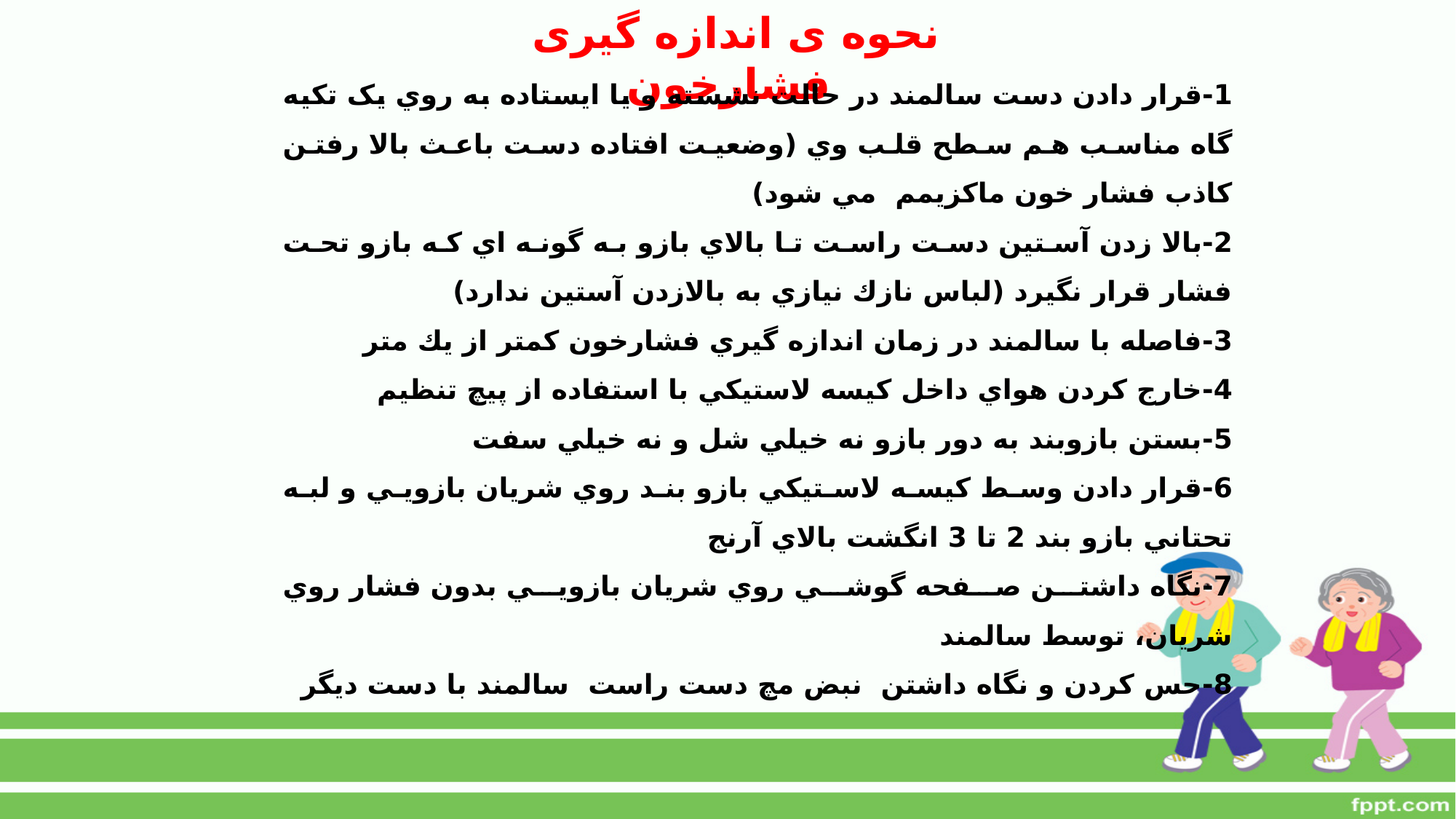

نحوه ی اندازه گیری فشارخون
1-قرار دادن دست سالمند در حالت نشسته و يا ايستاده به روي يک تکيه گاه مناسب هم سطح قلب وي (وضعيت افتاده دست باعث بالا رفتن کاذب فشار خون ماكزيمم  مي شود)
2-بالا زدن آستين دست راست تا بالاي بازو به گونه اي كه بازو تحت فشار قرار نگيرد (لباس نازك نيازي به بالازدن آستين ندارد)
3-فاصله با سالمند در زمان اندازه گيري فشارخون كمتر از يك متر
4-خارج كردن هواي داخل كيسه لاستيكي با استفاده از پيچ تنظيم
5-بستن بازوبند به دور بازو نه خيلي شل و نه خيلي سفت
6-قرار دادن وسط کيسه لاستيکي بازو بند روي شريان بازويي و لبه تحتاني بازو بند 2 تا 3 انگشت بالاي آرنج
7-نگاه داشتن صفحه گوشي روي شريان بازويي بدون فشار روي شريان، توسط سالمند
8-حس کردن و نگاه داشتن  نبض مچ دست راست  سالمند با دست ديگر